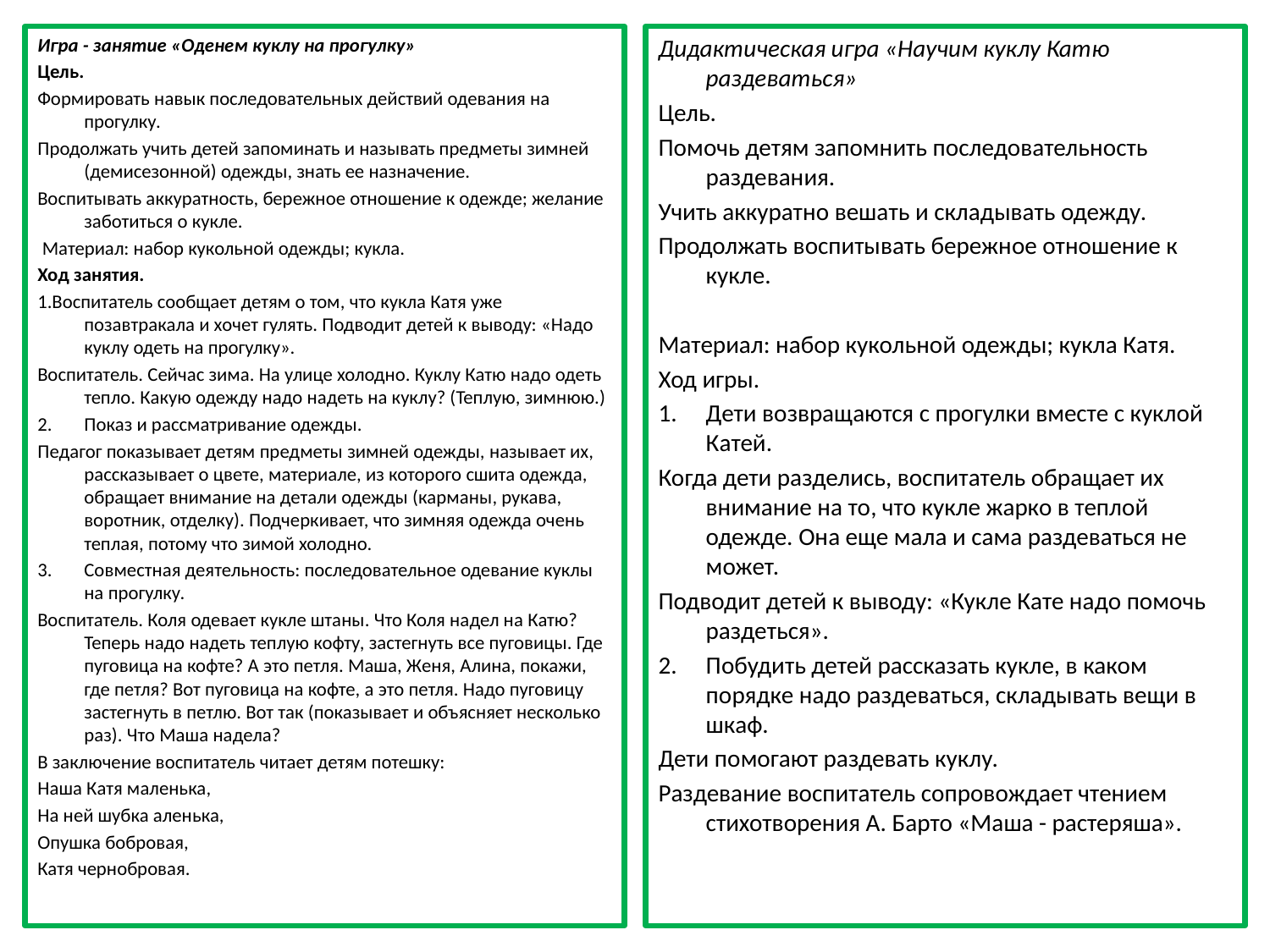

Игра - занятие «Оденем куклу на прогулку»
Цель.
Формировать навык последовательных действий одевания на прогулку.
Продолжать учить детей запоминать и называть предметы зимней (демисезонной) одежды, знать ее назначение.
Воспитывать аккуратность, бережное отношение к одежде; желание заботиться о кукле.
 Материал: набор кукольной одежды; кукла.
Ход занятия.
1.Воспитатель сообщает детям о том, что кукла Катя уже позавтракала и хочет гулять. Подводит детей к выводу: «Надо куклу одеть на прогулку».
Воспитатель. Сейчас зима. На улице холодно. Куклу Катю надо одеть тепло. Какую одежду надо надеть на куклу? (Теплую, зимнюю.)
2.	Показ и рассматривание одежды.
Педагог показывает детям предметы зимней одежды, называет их, рассказывает о цвете, материале, из которого сшита одежда, обращает внимание на детали одежды (карманы, рукава, воротник, отделку). Подчеркивает, что зимняя одежда очень теплая, потому что зимой холодно.
3.	Совместная деятельность: последовательное одевание куклы на прогулку.
Воспитатель. Коля одевает кукле штаны. Что Коля надел на Катю? Теперь надо надеть теплую кофту, застегнуть все пуговицы. Где пуговица на кофте? А это петля. Маша, Женя, Алина, покажи, где петля? Вот пуговица на кофте, а это петля. Надо пуговицу застегнуть в петлю. Вот так (показывает и объясняет несколько раз). Что Маша надела?
В заключение воспитатель читает детям потешку:
Наша Катя маленька,
На ней шубка аленька,
Опушка бобровая,
Катя чернобровая.

Дидактическая игра «Научим куклу Катю раздеваться»
Цель.
Помочь детям запомнить последовательность раздевания.
Учить аккуратно вешать и складывать одежду.
Продолжать воспитывать бережное отношение к кукле.

Материал: набор кукольной одежды; кукла Катя.
Ход игры.
1.	Дети возвращаются с прогулки вместе с куклой Катей.
Когда дети разделись, воспитатель обращает их внимание на то, что кукле жарко в теплой одежде. Она еще мала и сама раздеваться не может.
Подводит детей к выводу: «Кукле Кате надо помочь раздеться».
2.	Побудить детей рассказать кукле, в каком порядке надо раздеваться, складывать вещи в шкаф.
Дети помогают раздевать куклу.
Раздевание воспитатель сопровождает чтением стихотворения А. Барто «Маша - растеряша».